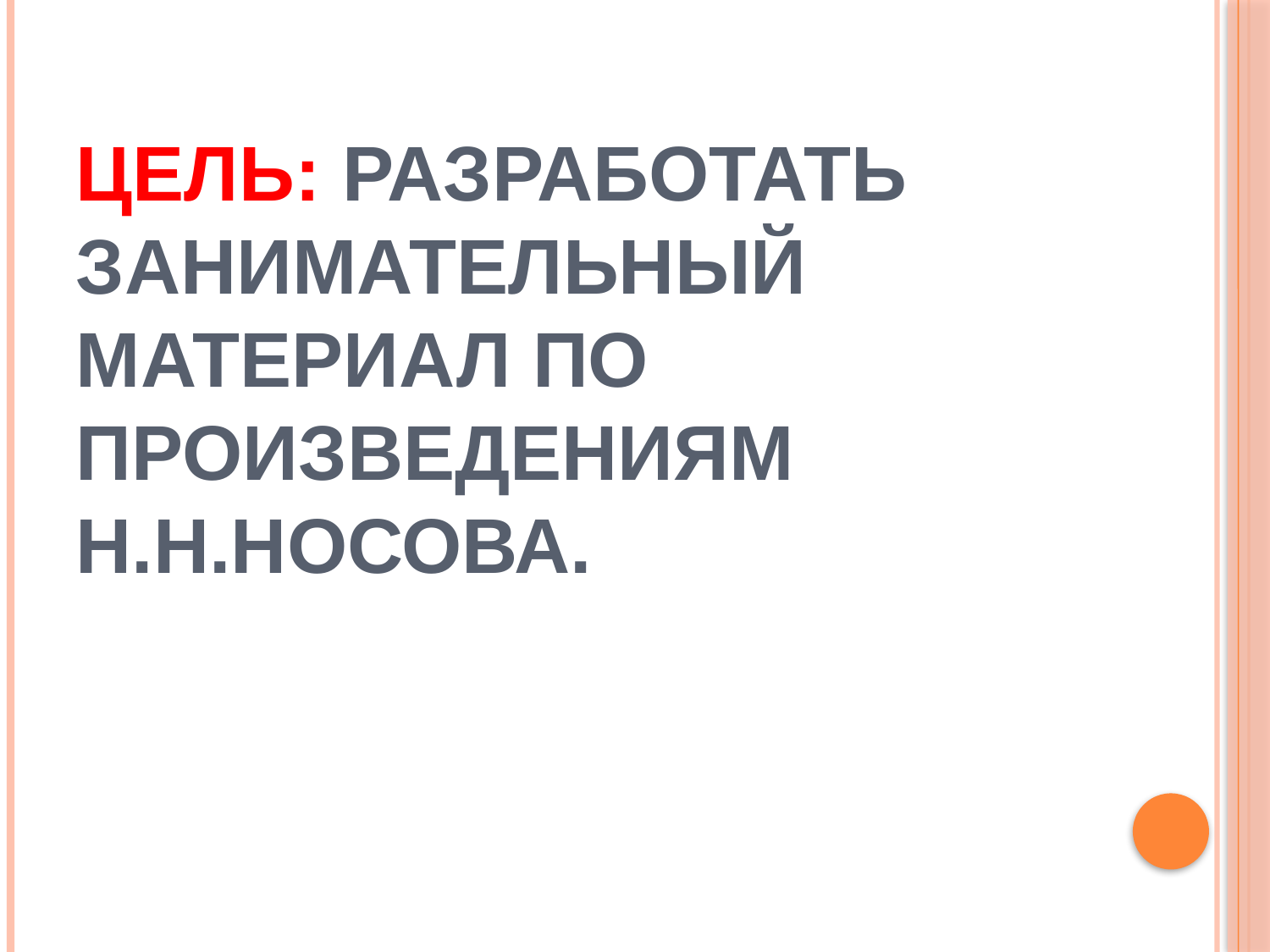

# Цель: Разработать занимательный материал по произведениям Н.Н.Носова.